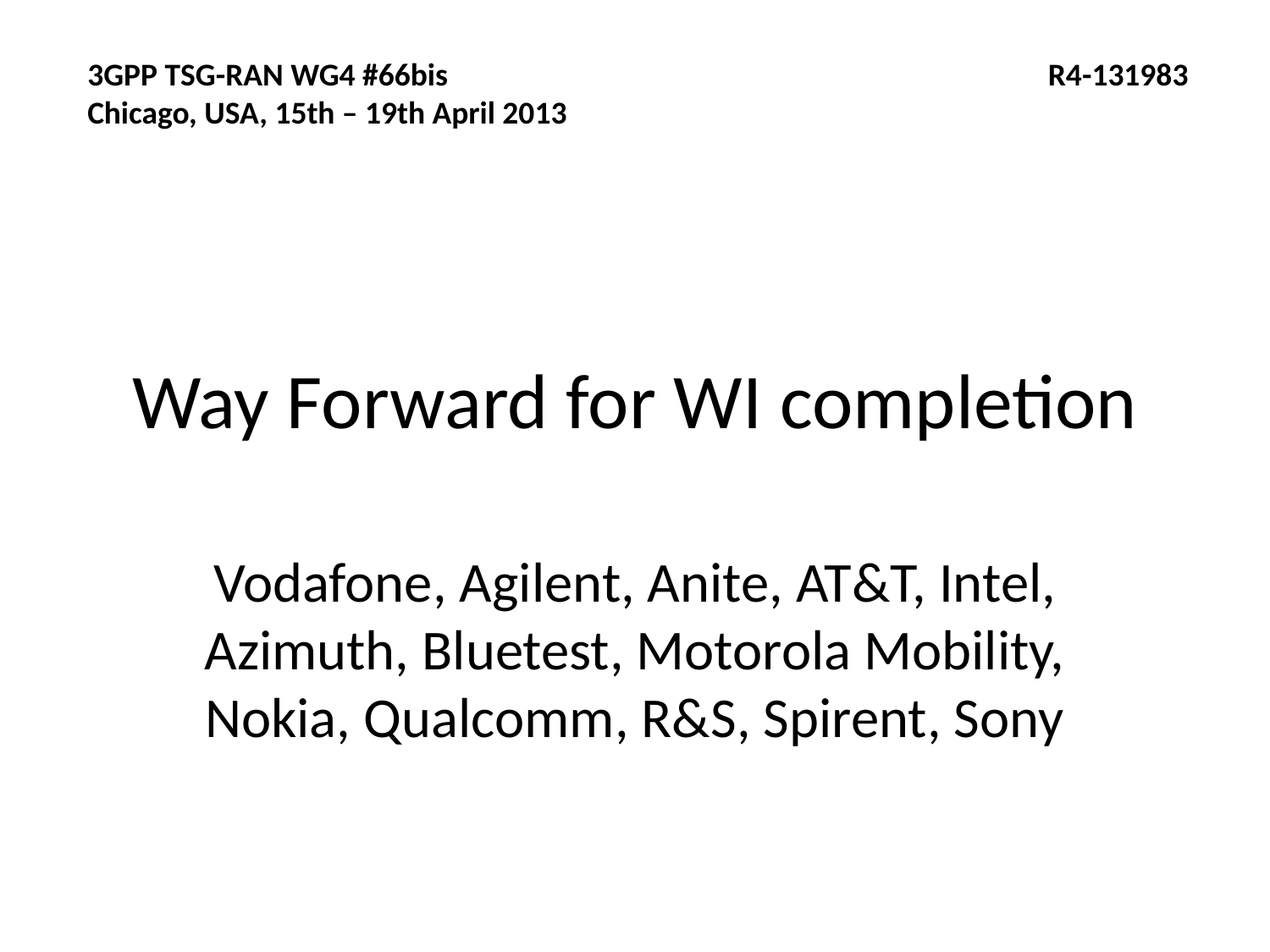

3GPP TSG-RAN WG4 #66bis				              	          R4-131983 Chicago, USA, 15th – 19th April 2013
# Way Forward for WI completion
Vodafone, Agilent, Anite, AT&T, Intel, Azimuth, Bluetest, Motorola Mobility, Nokia, Qualcomm, R&S, Spirent, Sony